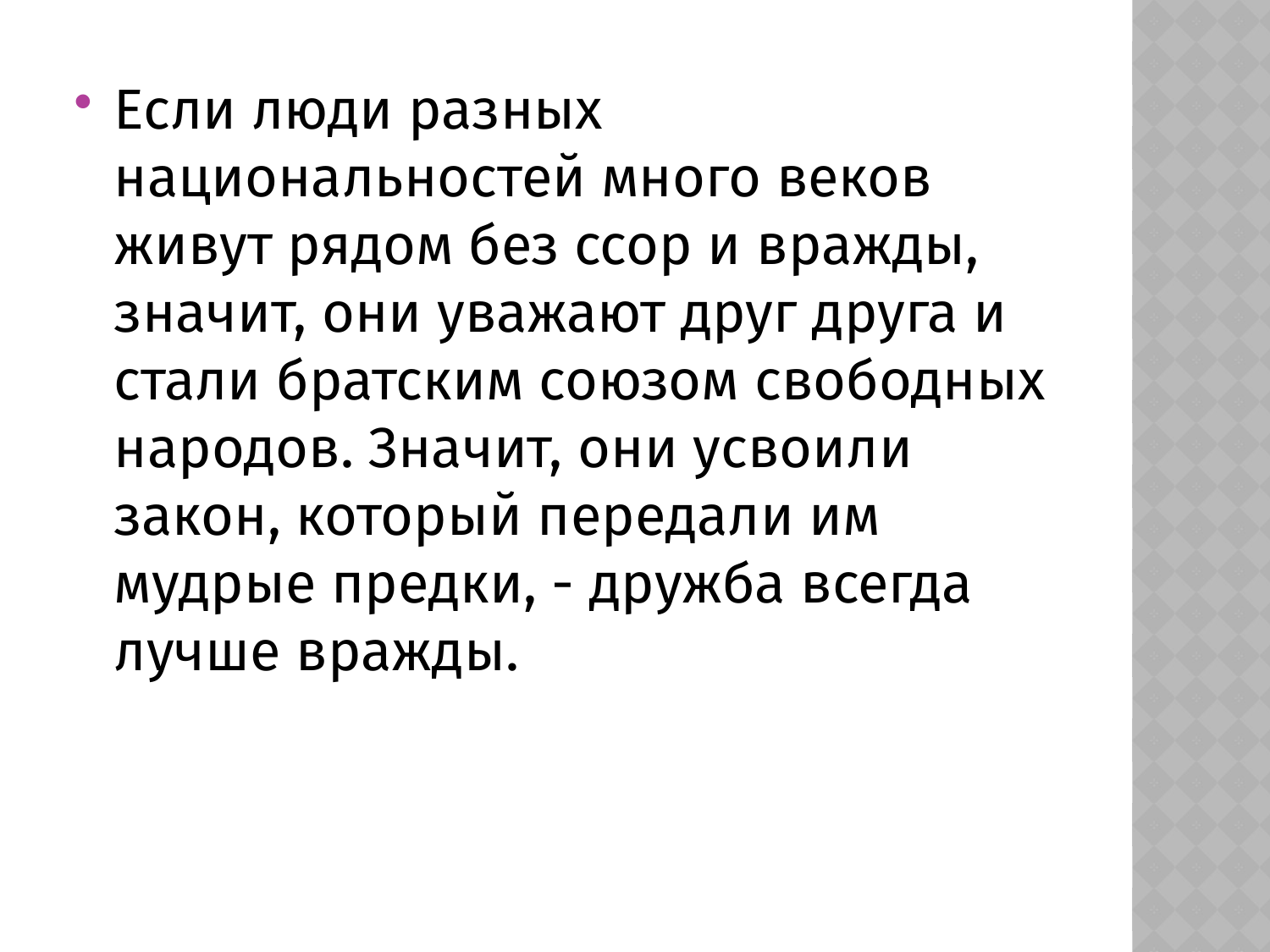

#
Если люди разных национальностей много веков живут рядом без ссор и вражды, значит, они уважают друг друга и стали братским союзом свободных народов. Значит, они усвоили закон, который передали им мудрые предки, - дружба всегда лучше вражды.